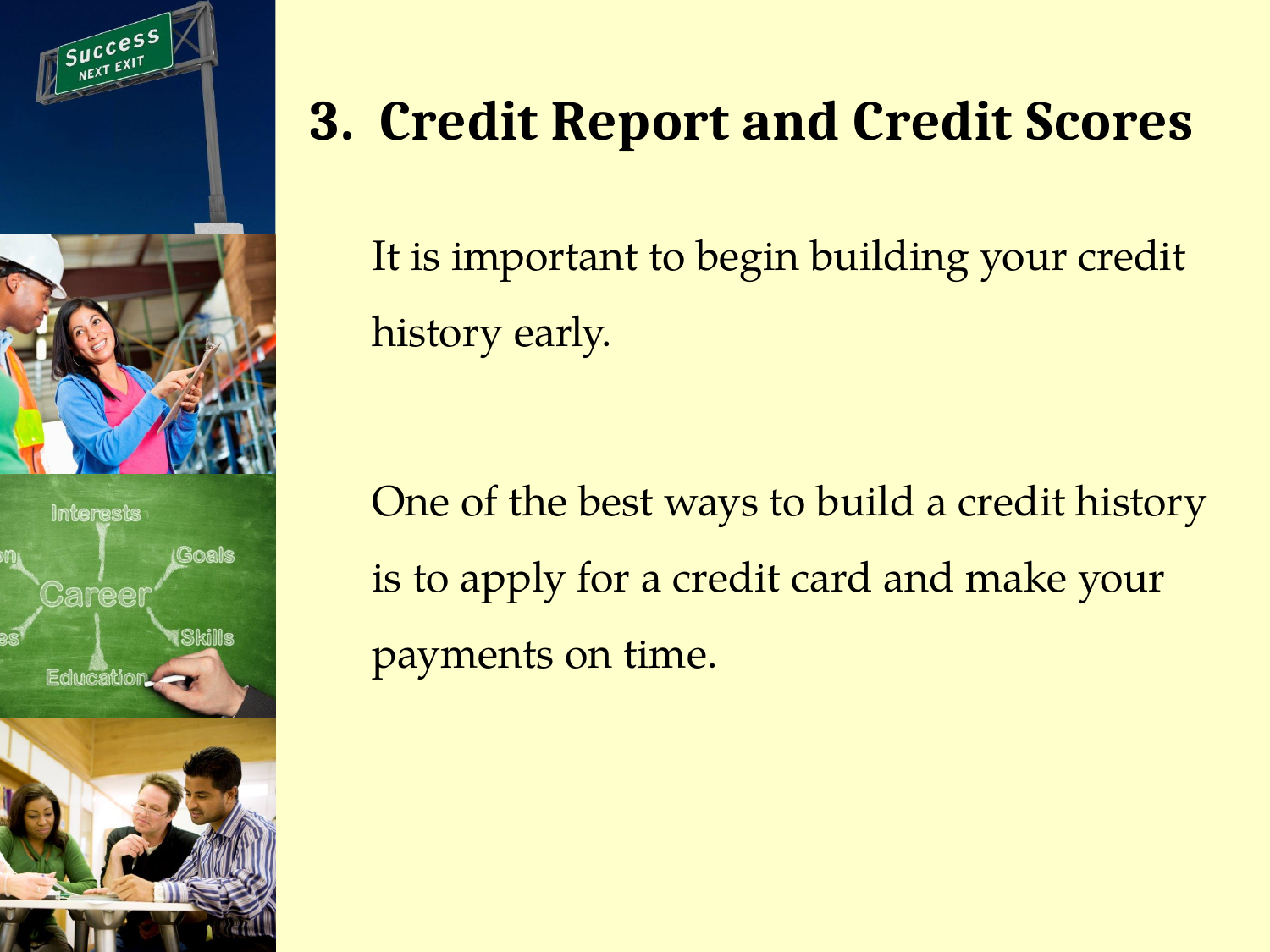

# 3.  Credit Report and Credit Scores
It is important to begin building your credit history early.

One of the best ways to build a credit history is to apply for a credit card and make your payments on time.